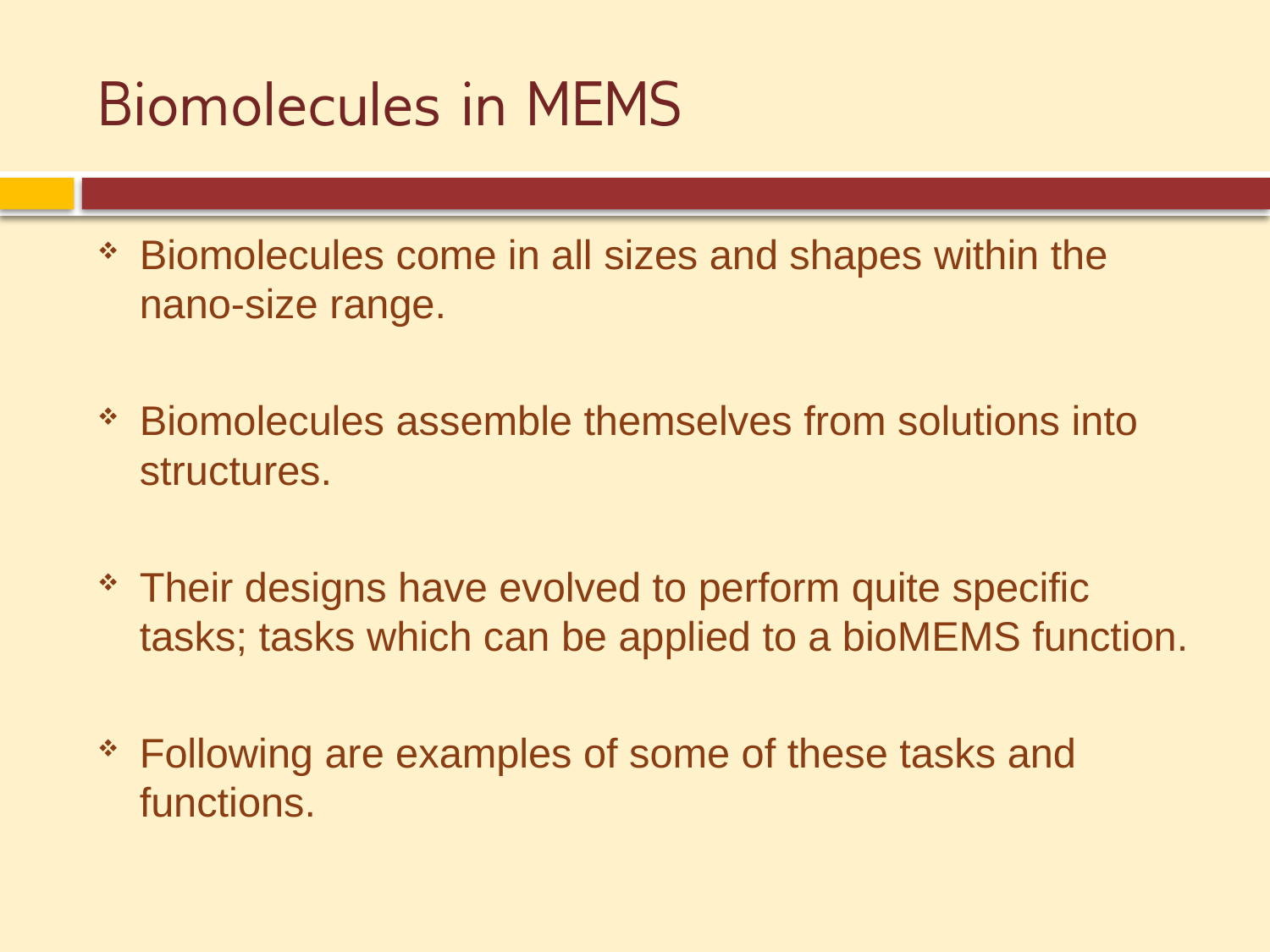

# Biomolecules in MEMS
Biomolecules come in all sizes and shapes within the nano-size range.

Biomolecules assemble themselves from solutions into structures.

Their designs have evolved to perform quite specific tasks; tasks which can be applied to a bioMEMS function.

Following are examples of some of these tasks and functions.